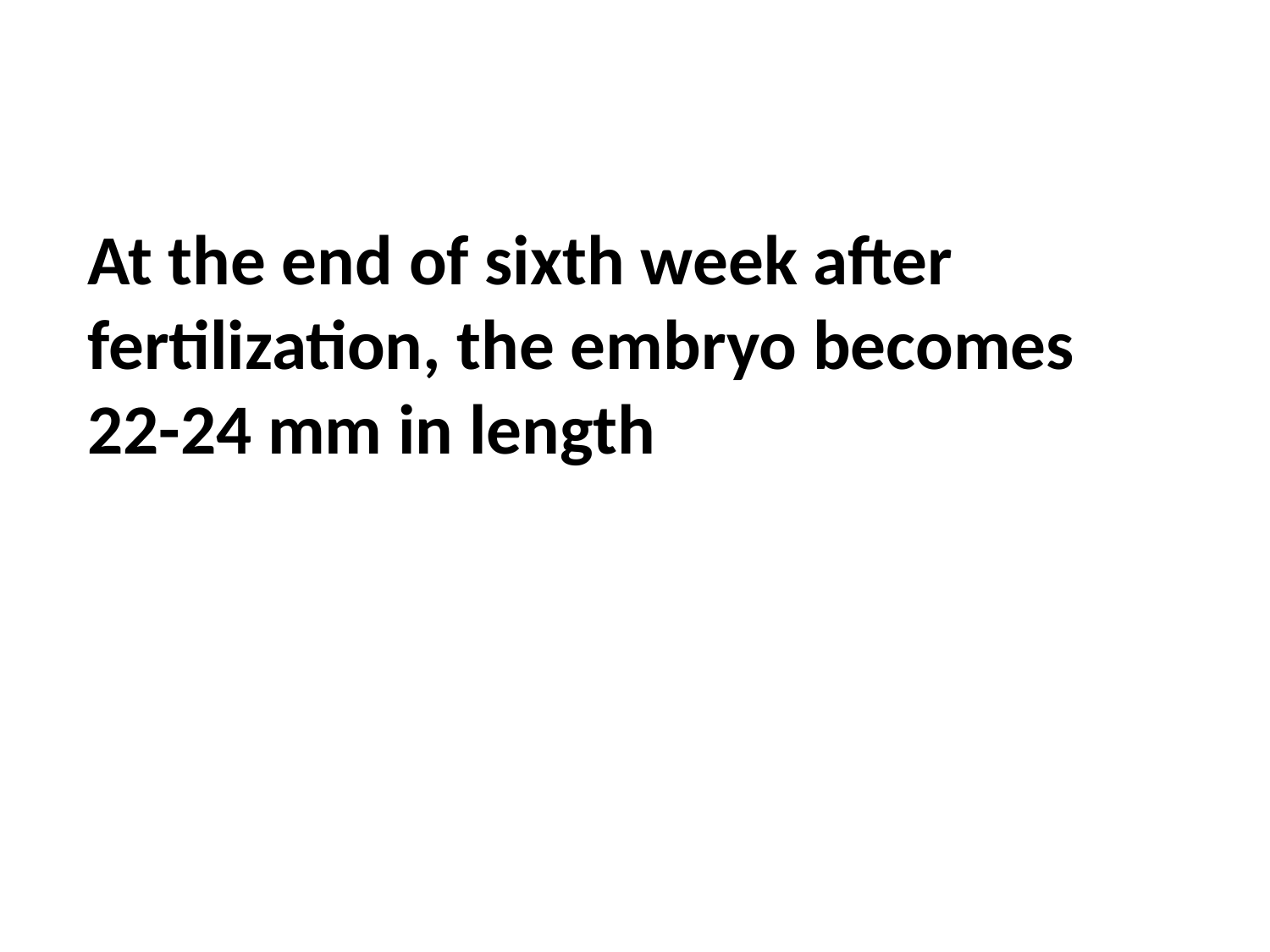

At the end of sixth week after fertilization, the embryo becomes
22-24 mm in length